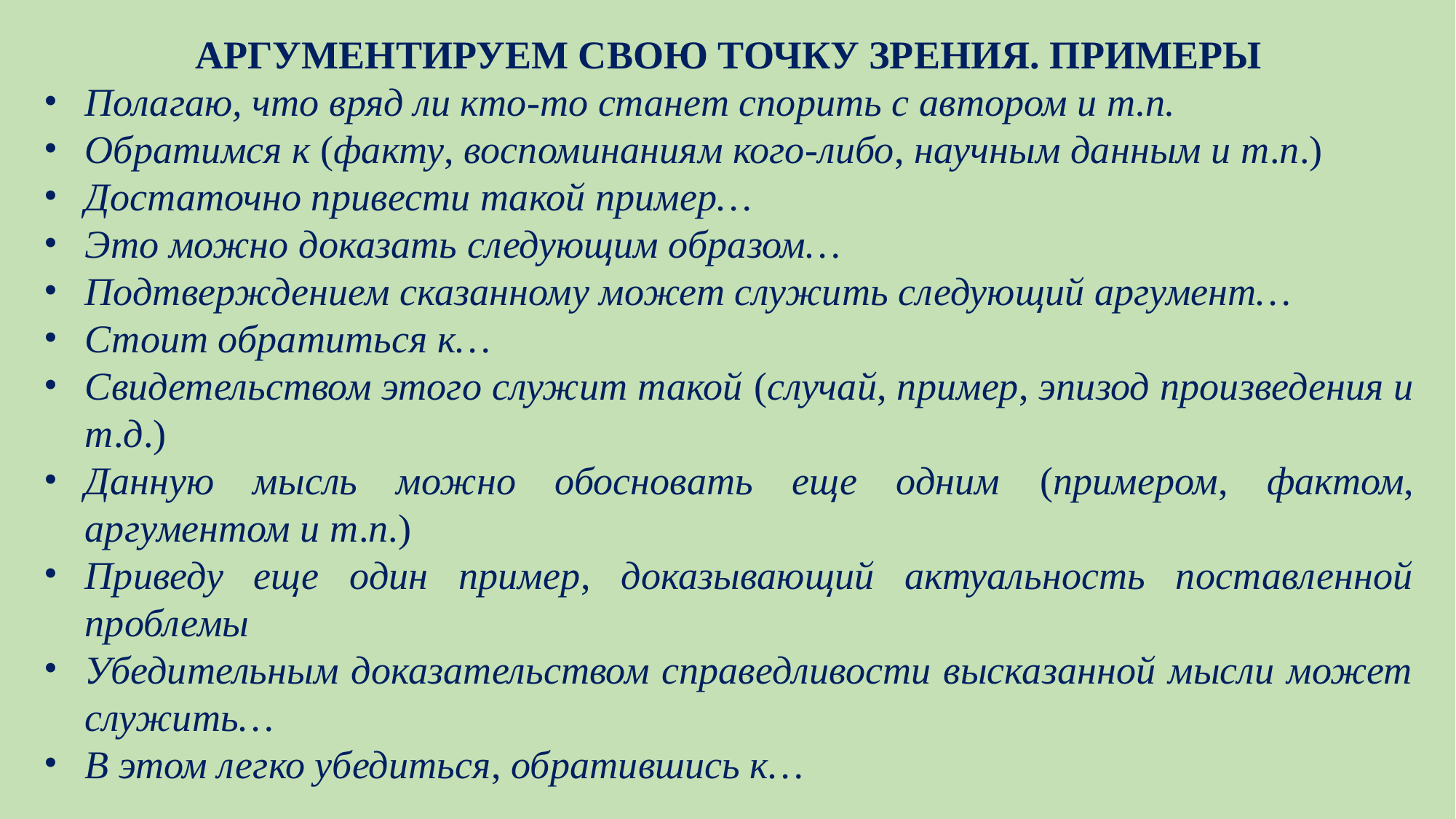

АРГУМЕНТИРУЕМ СВОЮ ТОЧКУ ЗРЕНИЯ. ПРИМЕРЫ
Полагаю, что вряд ли кто-то станет спорить с автором и т.п.
Обратимся к (факту, воспоминаниям кого-либо, научным данным и т.п.)
Достаточно привести такой пример…
Это можно доказать следующим образом…
Подтверждением сказанному может служить следующий аргумент…
Стоит обратиться к…
Свидетельством этого служит такой (случай, пример, эпизод произведения и т.д.)
Данную мысль можно обосновать еще одним (примером, фактом, аргументом и т.п.)
Приведу еще один пример, доказывающий актуальность поставленной проблемы
Убедительным доказательством справедливости высказанной мысли может служить…
В этом легко убедиться, обратившись к…